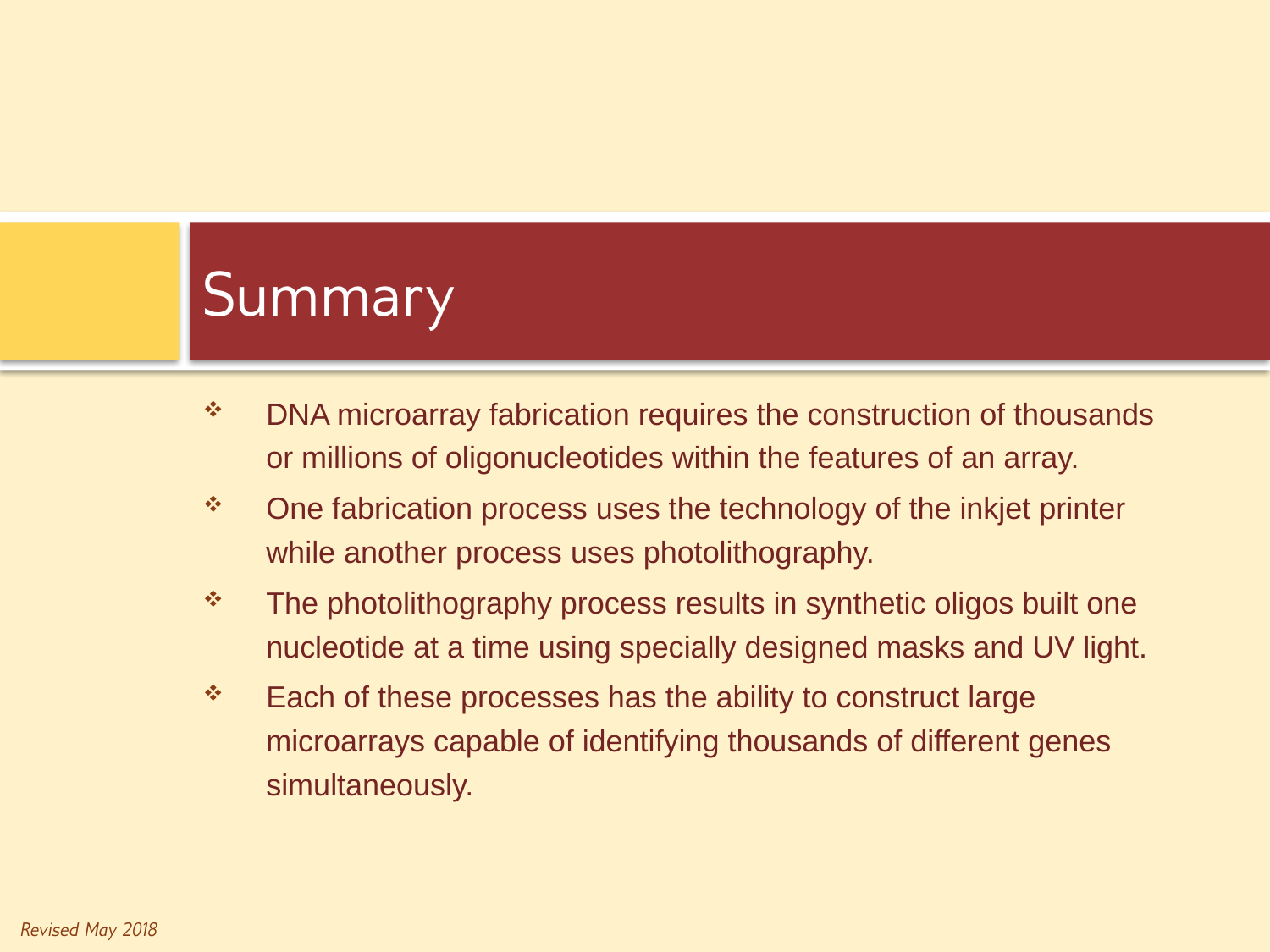

# Summary
DNA microarray fabrication requires the construction of thousands or millions of oligonucleotides within the features of an array.
One fabrication process uses the technology of the inkjet printer while another process uses photolithography.
The photolithography process results in synthetic oligos built one nucleotide at a time using specially designed masks and UV light.
Each of these processes has the ability to construct large microarrays capable of identifying thousands of different genes simultaneously.